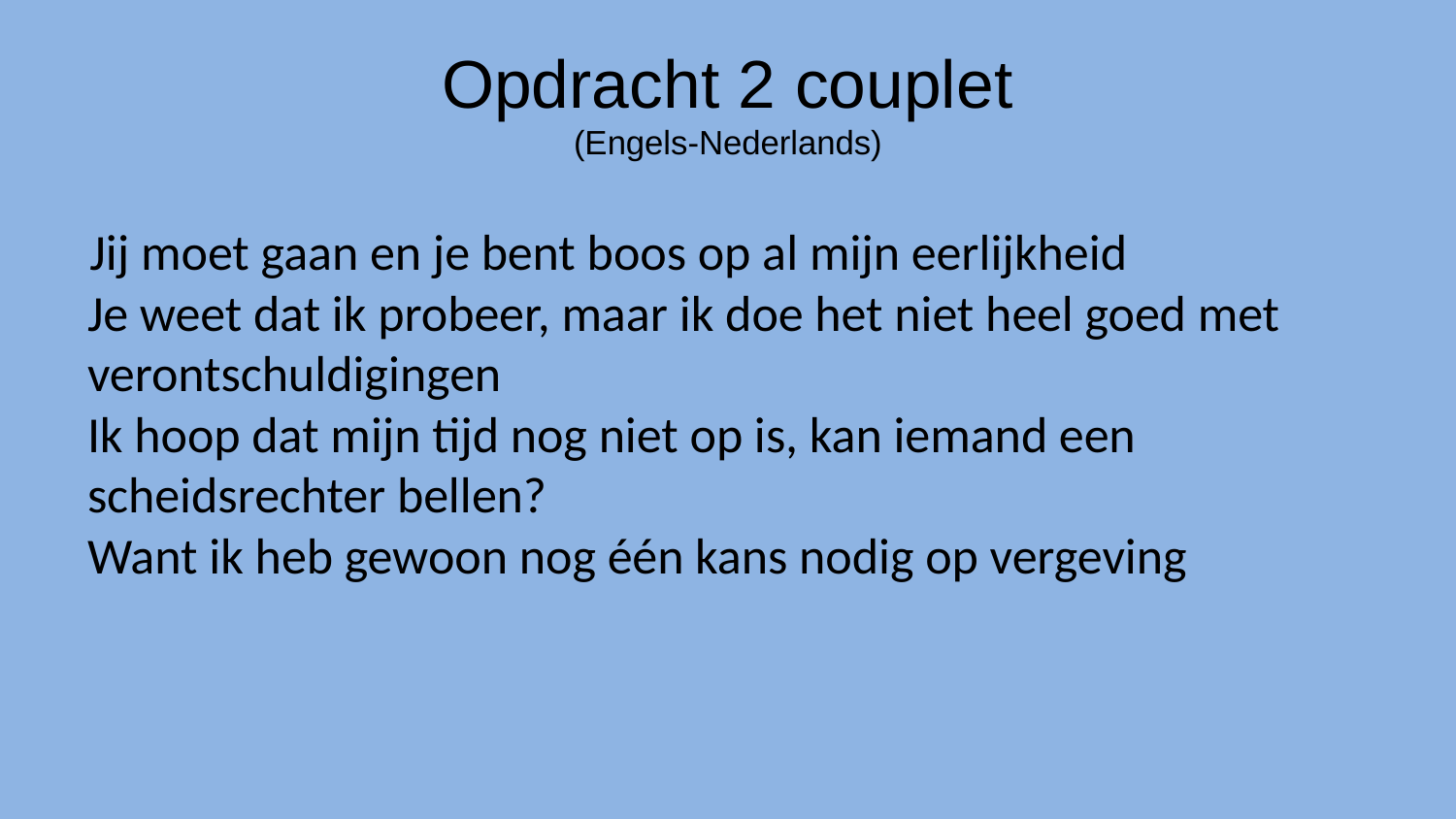

# Opdracht 2 couplet (Engels-Nederlands)
Jij moet gaan en je bent boos op al mijn eerlijkheid
Je weet dat ik probeer, maar ik doe het niet heel goed met verontschuldigingen
Ik hoop dat mijn tijd nog niet op is, kan iemand een scheidsrechter bellen?
Want ik heb gewoon nog één kans nodig op vergeving